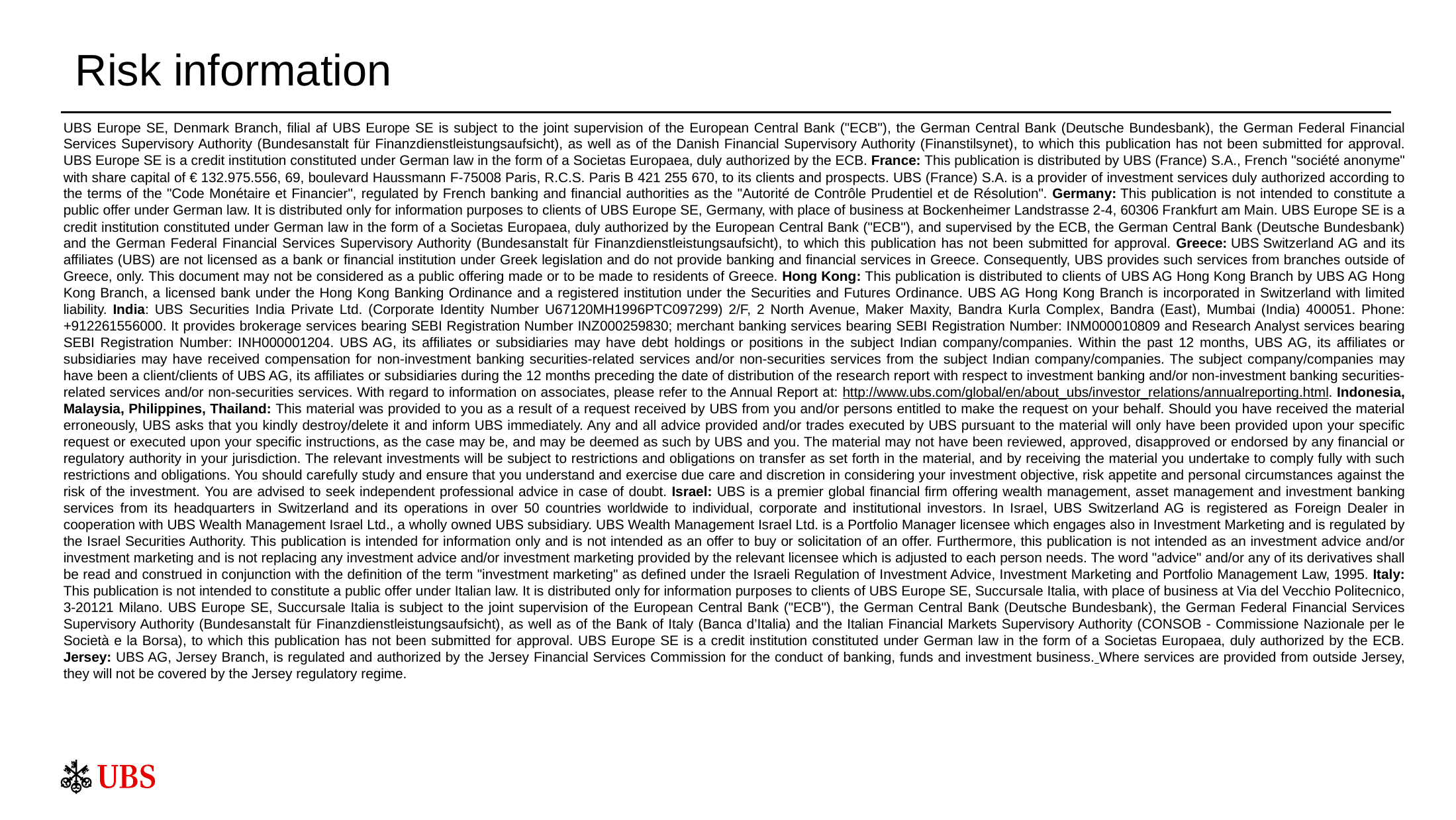

# Risk information
UBS Europe SE, Denmark Branch, filial af UBS Europe SE is subject to the joint supervision of the European Central Bank ("ECB"), the German Central Bank (Deutsche Bundesbank), the German Federal Financial Services Supervisory Authority (Bundesanstalt für Finanzdienstleistungsaufsicht), as well as of the Danish Financial Supervisory Authority (Finanstilsynet), to which this publication has not been submitted for approval. UBS Europe SE is a credit institution constituted under German law in the form of a Societas Europaea, duly authorized by the ECB. France: This publication is distributed by UBS (France) S.A., French "société anonyme" with share capital of € 132.975.556, 69, boulevard Haussmann F-75008 Paris, R.C.S. Paris B 421 255 670, to its clients and prospects. UBS (France) S.A. is a provider of investment services duly authorized according to the terms of the "Code Monétaire et Financier", regulated by French banking and financial authorities as the "Autorité de Contrôle Prudentiel et de Résolution". Germany: This publication is not intended to constitute a public offer under German law. It is distributed only for information purposes to clients of UBS Europe SE, Germany, with place of business at Bockenheimer Landstrasse 2-4, 60306 Frankfurt am Main. UBS Europe SE is a credit institution constituted under German law in the form of a Societas Europaea, duly authorized by the European Central Bank ("ECB"), and supervised by the ECB, the German Central Bank (Deutsche Bundesbank) and the German Federal Financial Services Supervisory Authority (Bundesanstalt für Finanzdienstleistungsaufsicht), to which this publication has not been submitted for approval. Greece: UBS Switzerland AG and its affiliates (UBS) are not licensed as a bank or financial institution under Greek legislation and do not provide banking and financial services in Greece. Consequently, UBS provides such services from branches outside of Greece, only. This document may not be considered as a public offering made or to be made to residents of Greece. Hong Kong: This publication is distributed to clients of UBS AG Hong Kong Branch by UBS AG Hong Kong Branch, a licensed bank under the Hong Kong Banking Ordinance and a registered institution under the Securities and Futures Ordinance. UBS AG Hong Kong Branch is incorporated in Switzerland with limited liability. India: UBS Securities India Private Ltd. (Corporate Identity Number U67120MH1996PTC097299) 2/F, 2 North Avenue, Maker Maxity, Bandra Kurla Complex, Bandra (East), Mumbai (India) 400051. Phone: +912261556000. It provides brokerage services bearing SEBI Registration Number INZ000259830; merchant banking services bearing SEBI Registration Number: INM000010809 and Research Analyst services bearing SEBI Registration Number: INH000001204. UBS AG, its affiliates or subsidiaries may have debt holdings or positions in the subject Indian company/companies. Within the past 12 months, UBS AG, its affiliates or subsidiaries may have received compensation for non-investment banking securities-related services and/or non-securities services from the subject Indian company/companies. The subject company/companies may have been a client/clients of UBS AG, its affiliates or subsidiaries during the 12 months preceding the date of distribution of the research report with respect to investment banking and/or non-investment banking securities-related services and/or non-securities services. With regard to information on associates, please refer to the Annual Report at: http://www.ubs.com/global/en/about_ubs/investor_relations/annualreporting.html. Indonesia, Malaysia, Philippines, Thailand: This material was provided to you as a result of a request received by UBS from you and/or persons entitled to make the request on your behalf. Should you have received the material erroneously, UBS asks that you kindly destroy/delete it and inform UBS immediately. Any and all advice provided and/or trades executed by UBS pursuant to the material will only have been provided upon your specific request or executed upon your specific instructions, as the case may be, and may be deemed as such by UBS and you. The material may not have been reviewed, approved, disapproved or endorsed by any financial or regulatory authority in your jurisdiction. The relevant investments will be subject to restrictions and obligations on transfer as set forth in the material, and by receiving the material you undertake to comply fully with such restrictions and obligations. You should carefully study and ensure that you understand and exercise due care and discretion in considering your investment objective, risk appetite and personal circumstances against the risk of the investment. You are advised to seek independent professional advice in case of doubt. Israel: UBS is a premier global financial firm offering wealth management, asset management and investment banking services from its headquarters in Switzerland and its operations in over 50 countries worldwide to individual, corporate and institutional investors. In Israel, UBS Switzerland AG is registered as Foreign Dealer in cooperation with UBS Wealth Management Israel Ltd., a wholly owned UBS subsidiary. UBS Wealth Management Israel Ltd. is a Portfolio Manager licensee which engages also in Investment Marketing and is regulated by the Israel Securities Authority. This publication is intended for information only and is not intended as an offer to buy or solicitation of an offer. Furthermore, this publication is not intended as an investment advice and/or investment marketing and is not replacing any investment advice and/or investment marketing provided by the relevant licensee which is adjusted to each person needs. The word "advice" and/or any of its derivatives shall be read and construed in conjunction with the definition of the term "investment marketing" as defined under the Israeli Regulation of Investment Advice, Investment Marketing and Portfolio Management Law, 1995. Italy: This publication is not intended to constitute a public offer under Italian law. It is distributed only for information purposes to clients of UBS Europe SE, Succursale Italia, with place of business at Via del Vecchio Politecnico, 3-20121 Milano. UBS Europe SE, Succursale Italia is subject to the joint supervision of the European Central Bank ("ECB"), the German Central Bank (Deutsche Bundesbank), the German Federal Financial Services Supervisory Authority (Bundesanstalt für Finanzdienstleistungsaufsicht), as well as of the Bank of Italy (Banca d’Italia) and the Italian Financial Markets Supervisory Authority (CONSOB - Commissione Nazionale per le Società e la Borsa), to which this publication has not been submitted for approval. UBS Europe SE is a credit institution constituted under German law in the form of a Societas Europaea, duly authorized by the ECB. Jersey: UBS AG, Jersey Branch, is regulated and authorized by the Jersey Financial Services Commission for the conduct of banking, funds and investment business. Where services are provided from outside Jersey, they will not be covered by the Jersey regulatory regime.